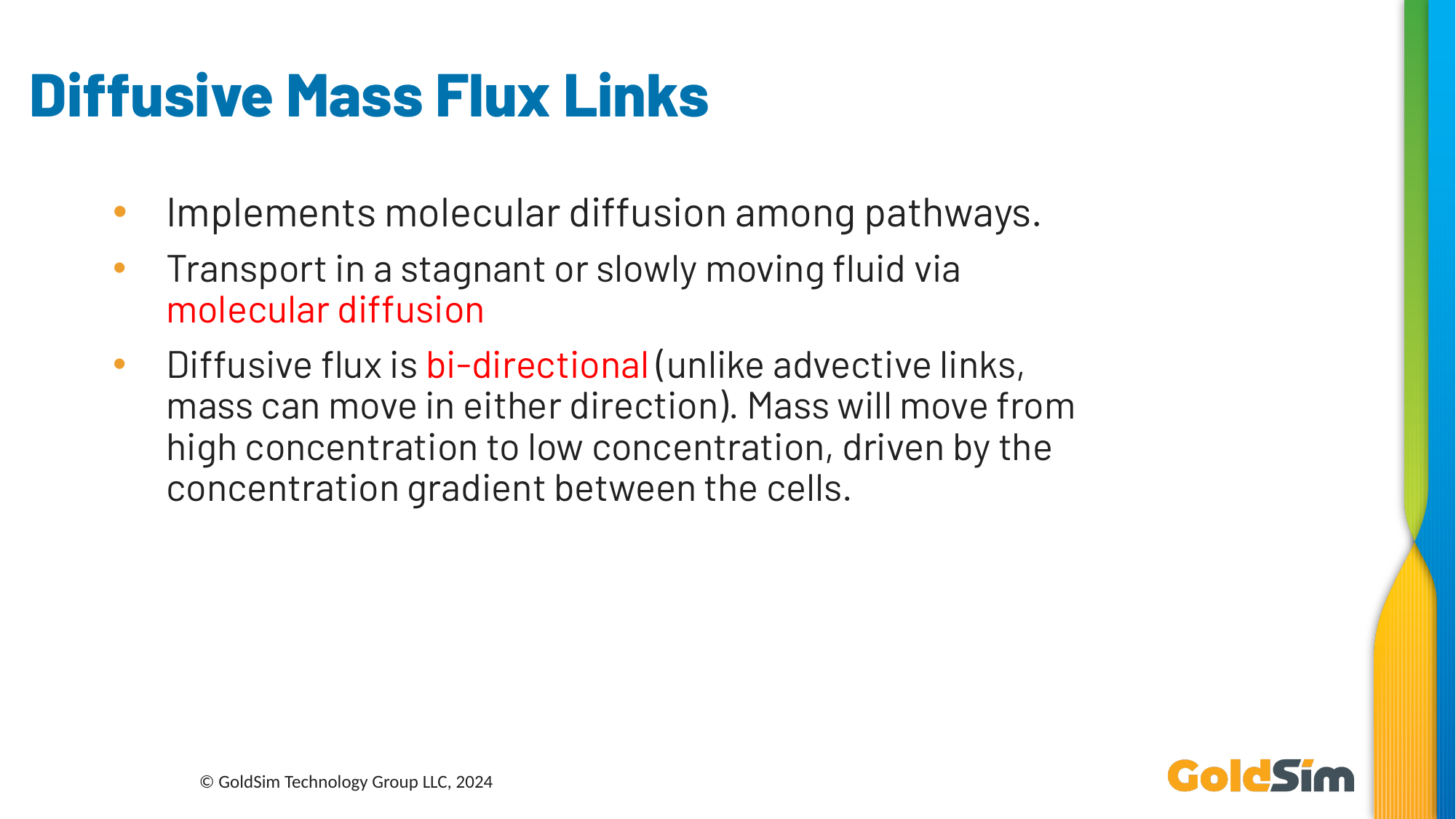

# Diffusive Mass Flux Links
Implements molecular diffusion among pathways.
Transport in a stagnant or slowly moving fluid via molecular diffusion
Diffusive flux is bi-directional (unlike advective links, mass can move in either direction). Mass will move from high concentration to low concentration, driven by the concentration gradient between the cells.

© GoldSim Technology Group LLC, 2024